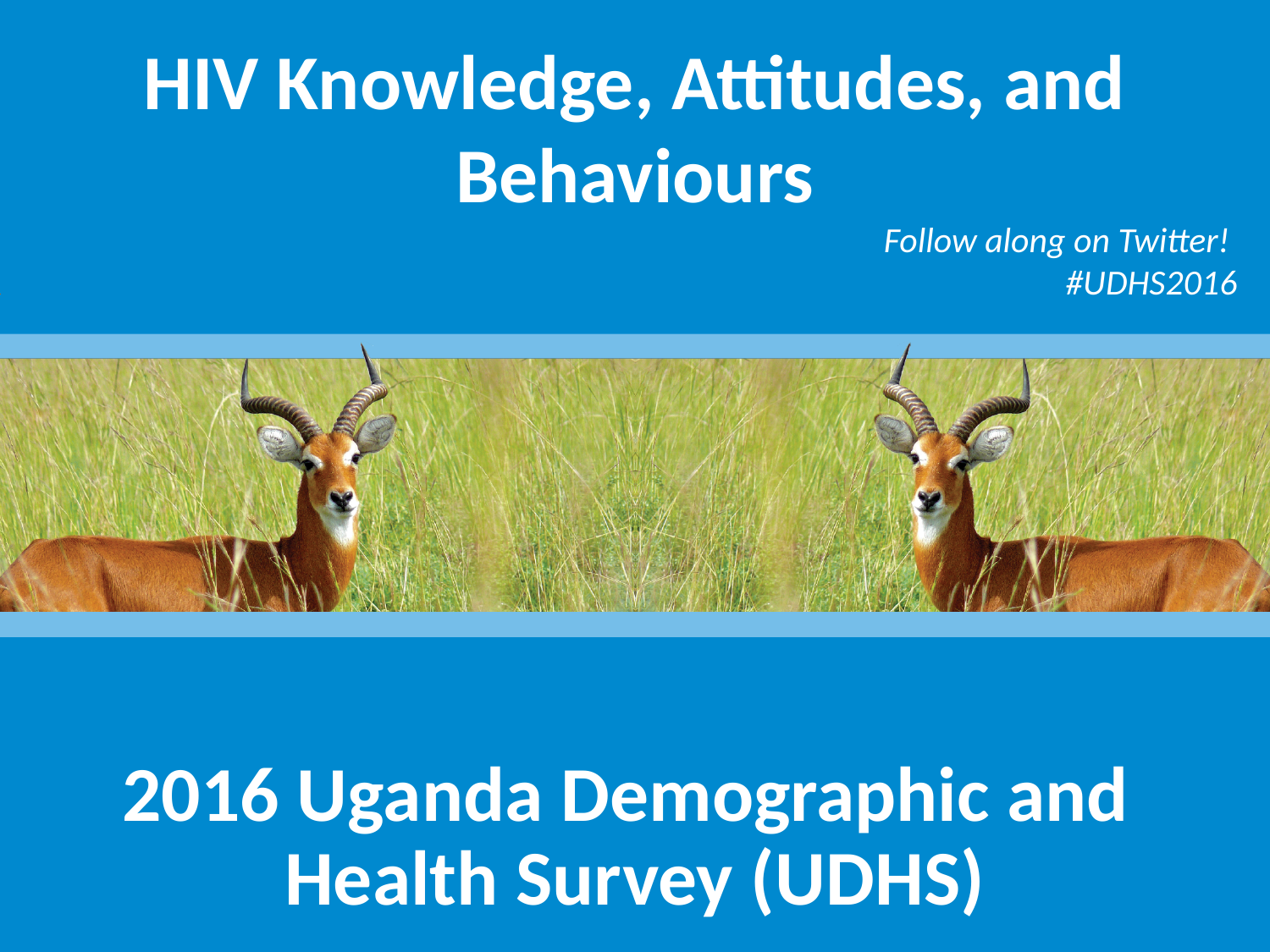

HIV Knowledge, Attitudes, and Behaviours
Follow along on Twitter!
#UDHS2016